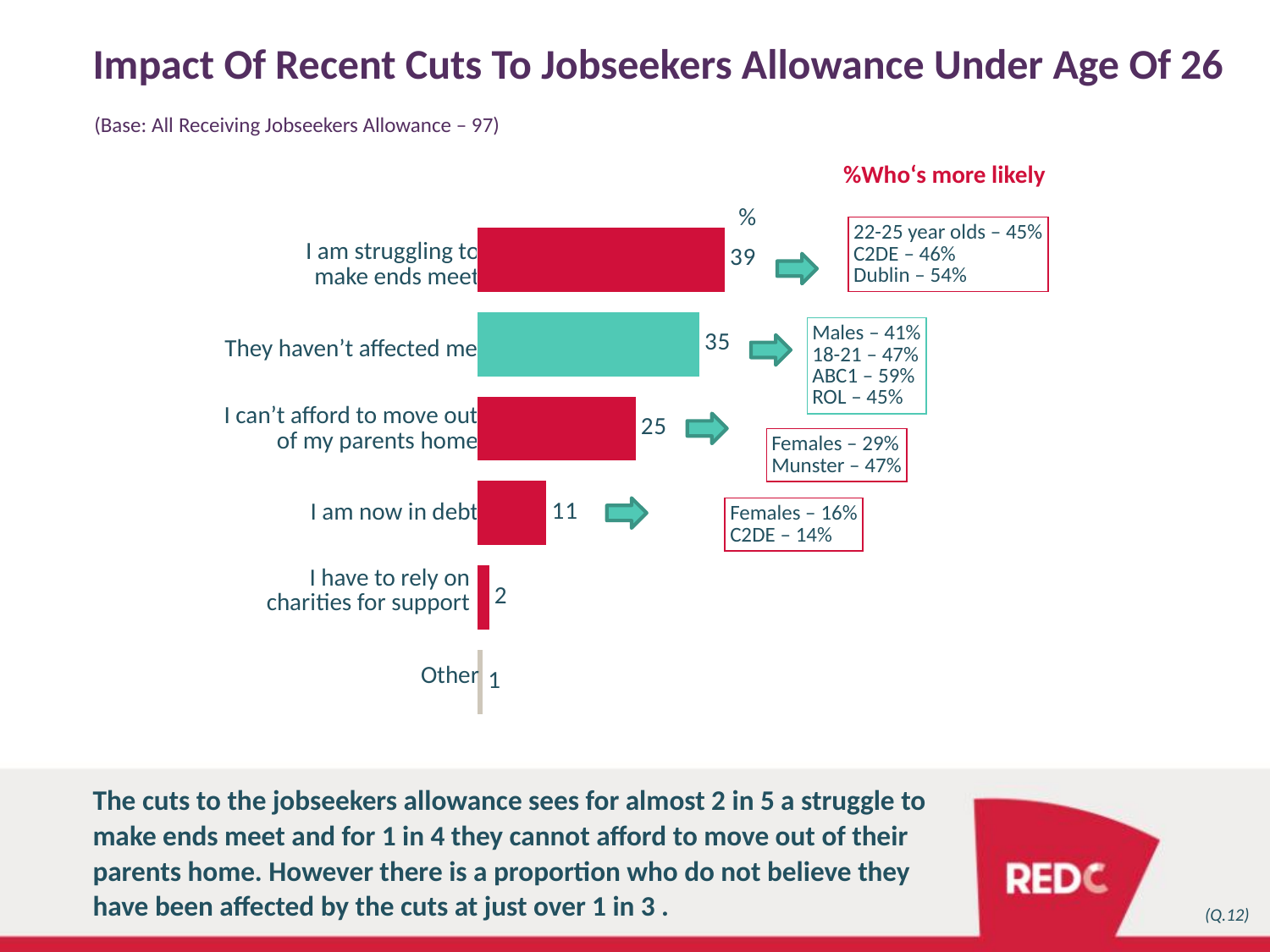

# Impact Of Recent Cuts To Jobseekers Allowance Under Age Of 26
(Base: All Receiving Jobseekers Allowance – 97)
%Who‘s more likely
%

### Chart

| Category | Column1 |
|---|---|
|  | 1.0 |
|  | 2.0 |
|  | 11.0 |
|  | 25.0 |
|  | 35.0 |
|  | 39.0 |
22-25 year olds – 45%
C2DE – 46%
Dublin – 54%
I am struggling to make ends meet

Males – 41%
18-21 – 47%
ABC1 – 59%
ROL – 45%

They haven’t affected me
I can’t afford to move out of my parents home

Females – 29%
Munster – 47%
Females – 16%
C2DE – 14%

I am now in debt
I have to rely on charities for support
Other
The cuts to the jobseekers allowance sees for almost 2 in 5 a struggle to make ends meet and for 1 in 4 they cannot afford to move out of their parents home. However there is a proportion who do not believe they have been affected by the cuts at just over 1 in 3 .
(Q.12)